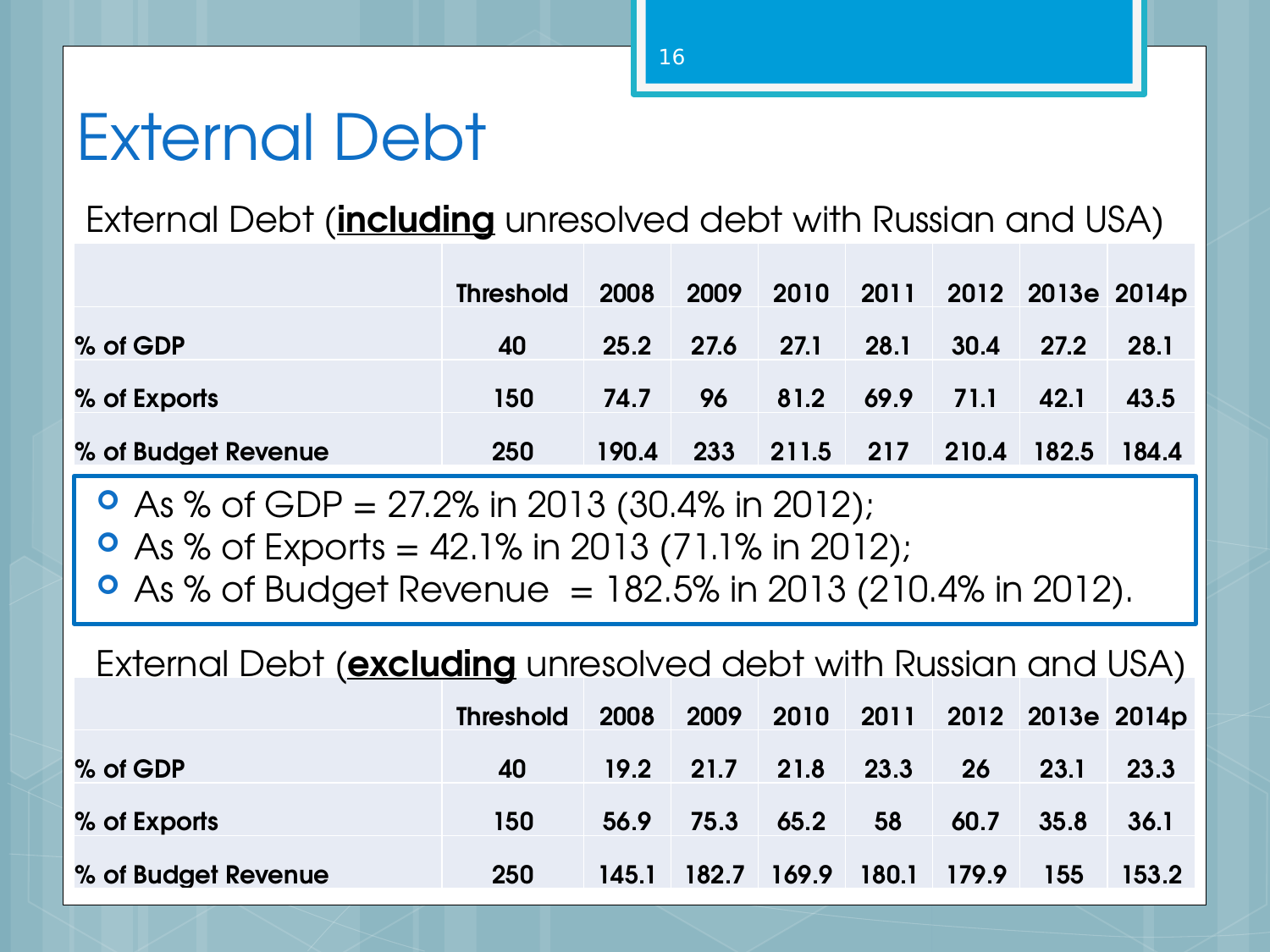

16
# External Debt
External Debt (including unresolved debt with Russian and USA)
|  | Threshold | 2008 | 2009 | 2010 | 2011 | 2012 | 2013e | 2014p |
| --- | --- | --- | --- | --- | --- | --- | --- | --- |
| % of GDP | 40 | 25.2 | 27.6 | 27.1 | 28.1 | 30.4 | 27.2 | 28.1 |
| % of Exports | 150 | 74.7 | 96 | 81.2 | 69.9 | 71.1 | 42.1 | 43.5 |
| % of Budget Revenue | 250 | 190.4 | 233 | 211.5 | 217 | 210.4 | 182.5 | 184.4 |
As % of GDP = 27.2% in 2013 (30.4% in 2012);
As % of Exports = 42.1% in 2013 (71.1% in 2012);
As % of Budget Revenue  = 182.5% in 2013 (210.4% in 2012).
External Debt (excluding unresolved debt with Russian and USA)
|  | Threshold | 2008 | 2009 | 2010 | 2011 | 2012 | 2013e | 2014p |
| --- | --- | --- | --- | --- | --- | --- | --- | --- |
| % of GDP | 40 | 19.2 | 21.7 | 21.8 | 23.3 | 26 | 23.1 | 23.3 |
| % of Exports | 150 | 56.9 | 75.3 | 65.2 | 58 | 60.7 | 35.8 | 36.1 |
| % of Budget Revenue | 250 | 145.1 | 182.7 | 169.9 | 180.1 | 179.9 | 155 | 153.2 |